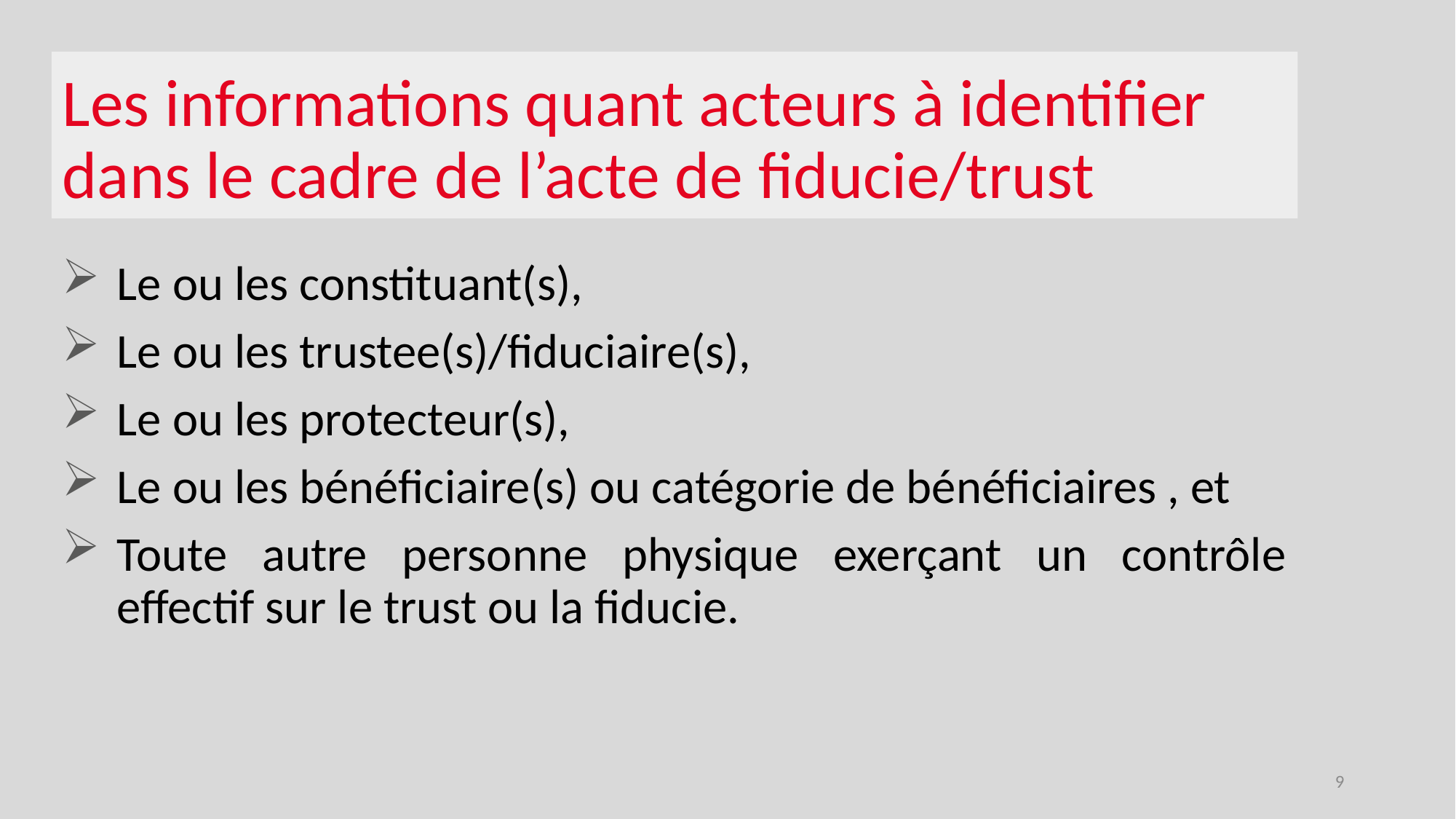

# Les informations quant acteurs à identifier dans le cadre de l’acte de fiducie/trust
Le ou les constituant(s),
Le ou les trustee(s)/fiduciaire(s),
Le ou les protecteur(s),
Le ou les bénéficiaire(s) ou catégorie de bénéficiaires , et
Toute autre personne physique exerçant un contrôle effectif sur le trust ou la fiducie.

9